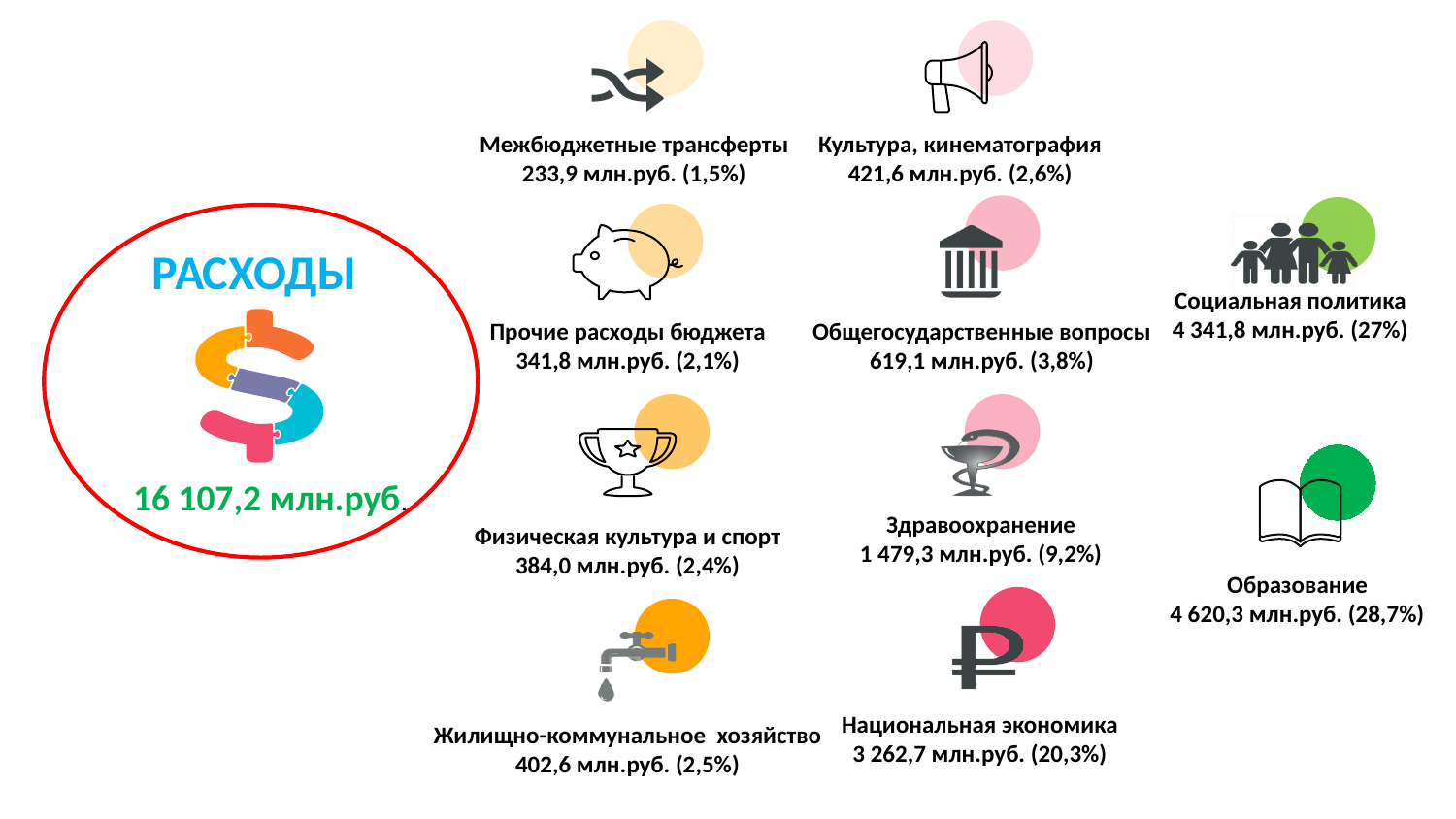

Межбюджетные трансферты
233,9 млн.руб. (1,5%)
Культура, кинематография
421,6 млн.руб. (2,6%)

   РАСХОДЫ
Социальная политика
4 341,8 млн.руб. (27%)

Прочие расходы бюджета
341,8 млн.руб. (2,1%)
Общегосударственные вопросы
619,1 млн.руб. (3,8%)

16 107,2 млн.руб.

Здравоохранение
1 479,3 млн.руб. (9,2%)
Физическая культура и спорт
384,0 млн.руб. (2,4%)
Образование
4 620,3 млн.руб. (28,7%)

Национальная экономика
3 262,7 млн.руб. (20,3%)
Жилищно-коммунальное  хозяйство
402,6 млн.руб. (2,5%)
51